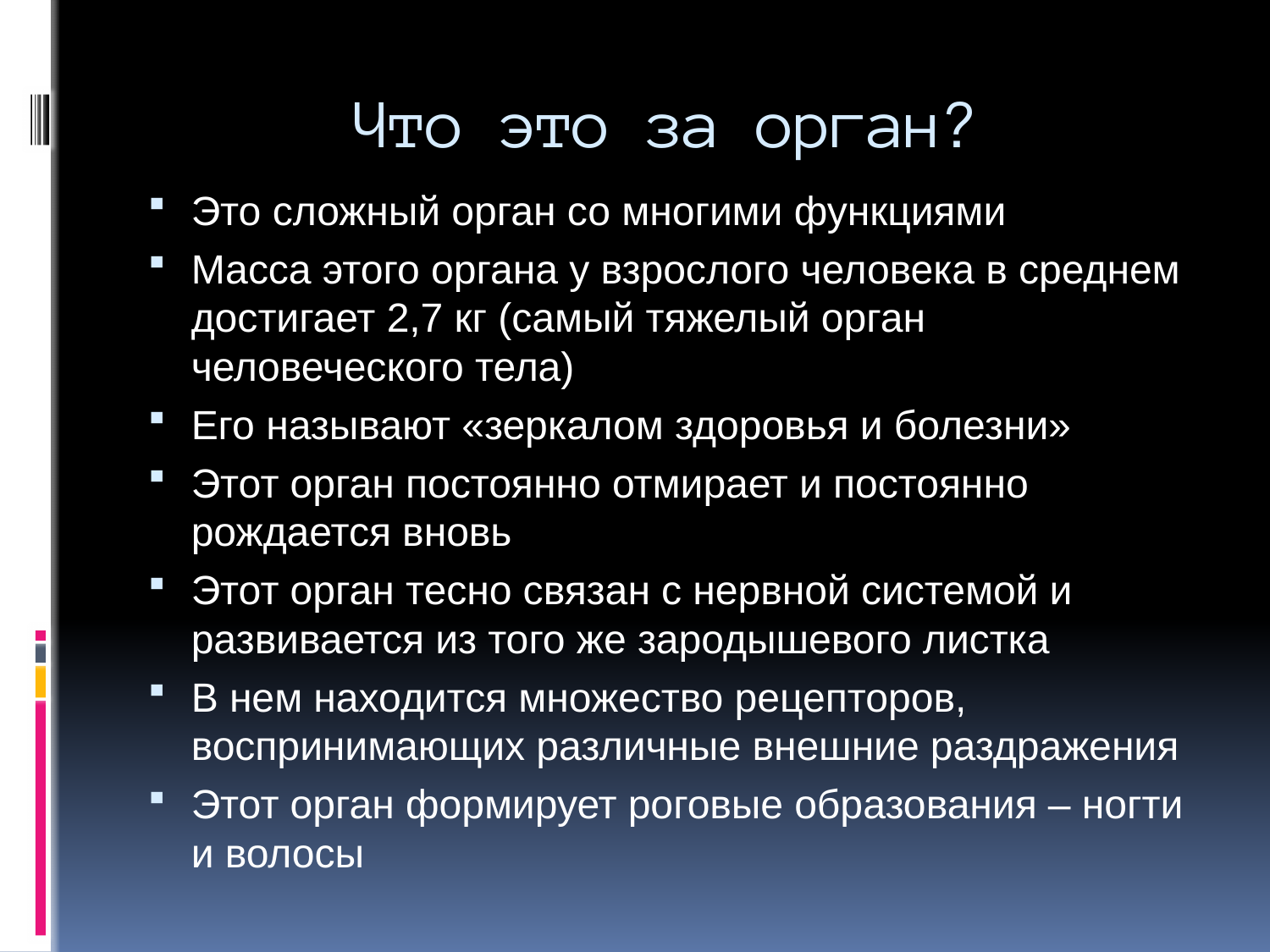

# Что это за орган?
Это сложный орган со многими функциями
Масса этого органа у взрослого человека в среднем достигает 2,7 кг (самый тяжелый орган человеческого тела)
Его называют «зеркалом здоровья и болезни»
Этот орган постоянно отмирает и постоянно рождается вновь
Этот орган тесно связан с нервной системой и развивается из того же зародышевого листка
В нем находится множество рецепторов, воспринимающих различные внешние раздражения
Этот орган формирует роговые образования – ногти и волосы